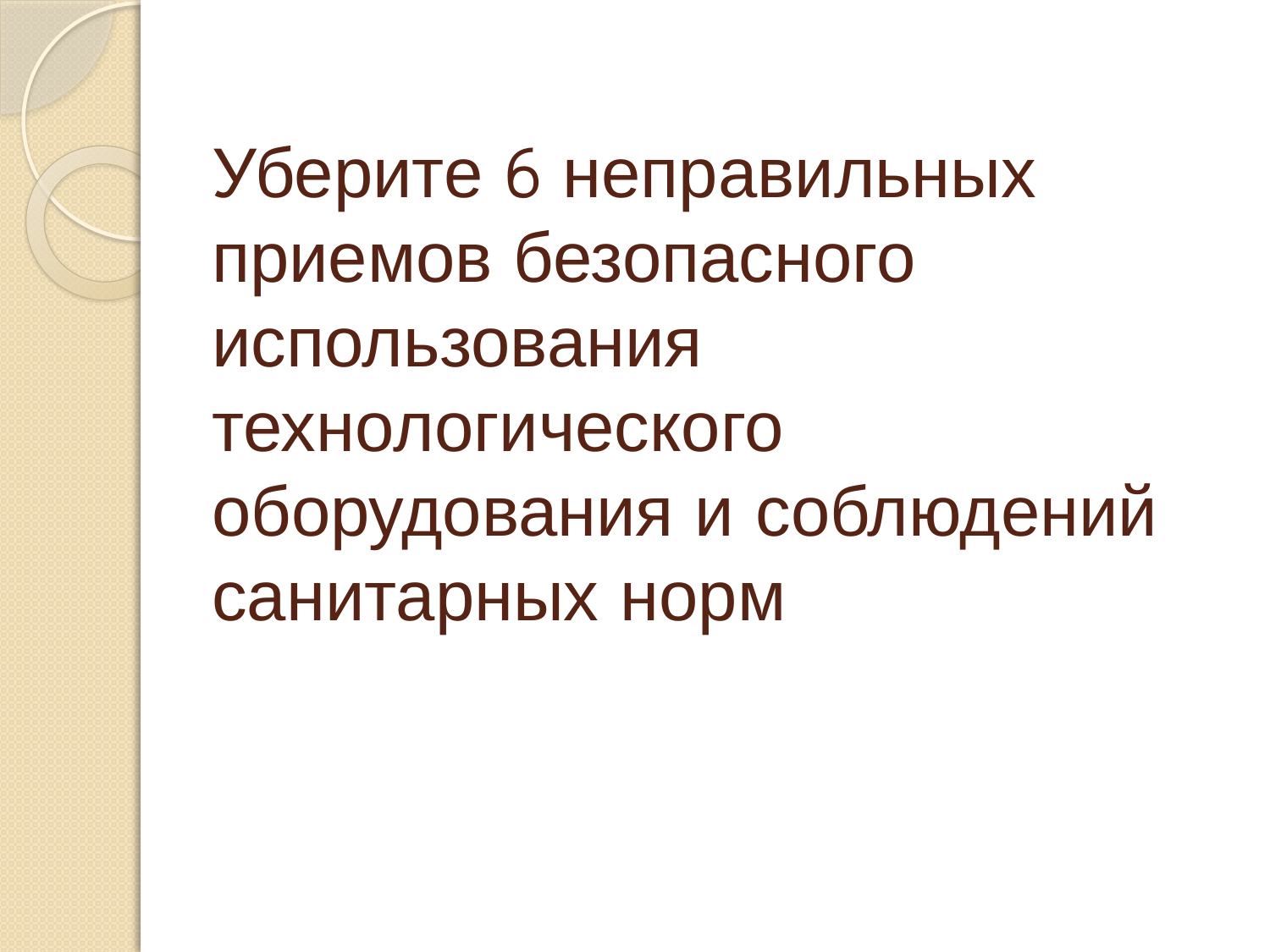

# Уберите 6 неправильных приемов безопасного использования технологического оборудования и соблюдений санитарных норм